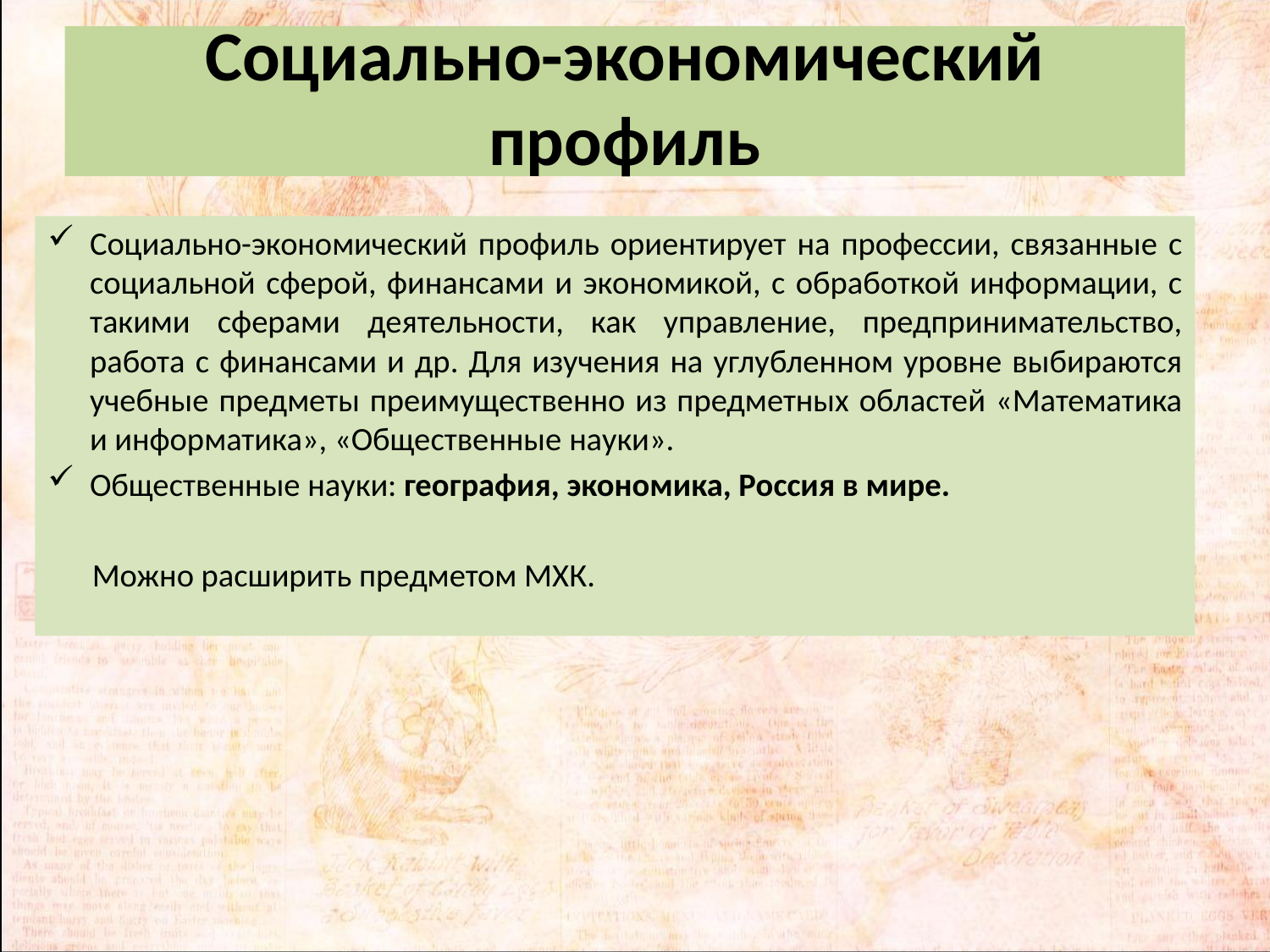

# Социально-экономический профиль
Социально-экономический профиль ориентирует на профессии, связанные с социальной сферой, финансами и экономикой, с обработкой информации, с такими сферами деятельности, как управление, предпринимательство, работа с финансами и др. Для изучения на углубленном уровне выбираются учебные предметы преимущественно из предметных областей «Математика и информатика», «Общественные науки».
Общественные науки: география, экономика, Россия в мире.

      Можно расширить предметом МХК.